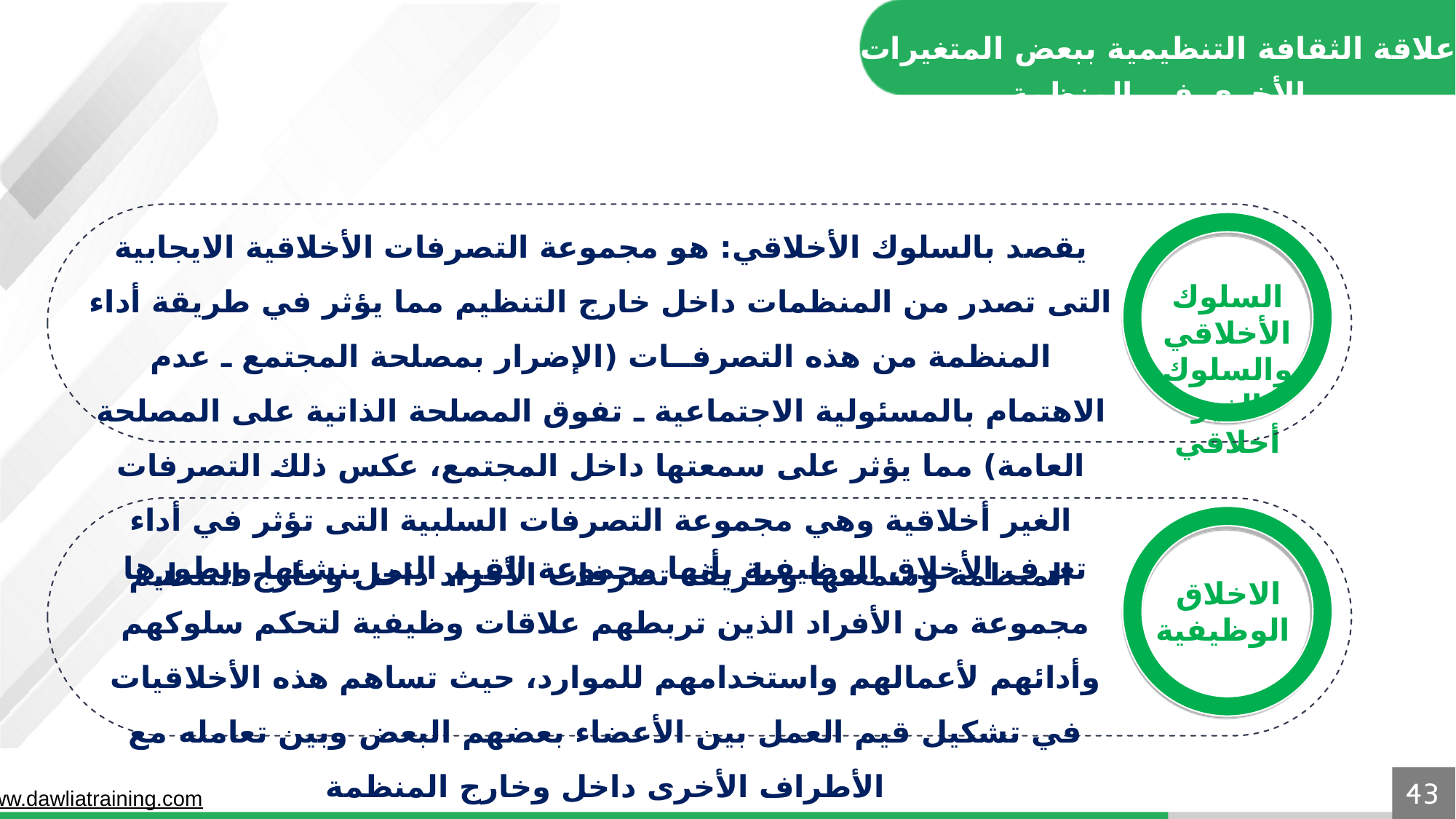

علاقة الثقافة التنظيمية ببعض المتغيرات الأخرى في المنظمة

يقصد بالسلوك الأخلاقي: هو مجموعة التصرفات الأخلاقية الايجابية التى تصدر من المنظمات داخل خارج التنظيم مما يؤثر في طريقة أداء المنظمة من هذه التصرفــات (الإضرار بمصلحة المجتمع ـ عدم الاهتمام بالمسئولية الاجتماعية ـ تفوق المصلحة الذاتية على المصلحة العامة) مما يؤثر على سمعتها داخل المجتمع، عكس ذلك التصرفات الغير أخلاقية وهي مجموعة التصرفات السلبية التى تؤثر في أداء المنظمة وسمعتها وطريقة تصرفات الأفراد داخل وخارج التنظيم

السلوك الأخلاقي والسلوك الغير أخلاقي

تعرف الأخلاق الوظيفية بأنها مجموعة القيم التى ينشئها ويطورها مجموعة من الأفراد الذين تربطهم علاقات وظيفية لتحكم سلوكهم وأدائهم لأعمالهم واستخدامهم للموارد، حيث تساهم هذه الأخلاقيات في تشكيل قيم العمل بين الأعضاء بعضهم البعض وبين تعامله مع الأطراف الأخرى داخل وخارج المنظمة

الاخلاق
الوظيفية
43
www.dawliatraining.com